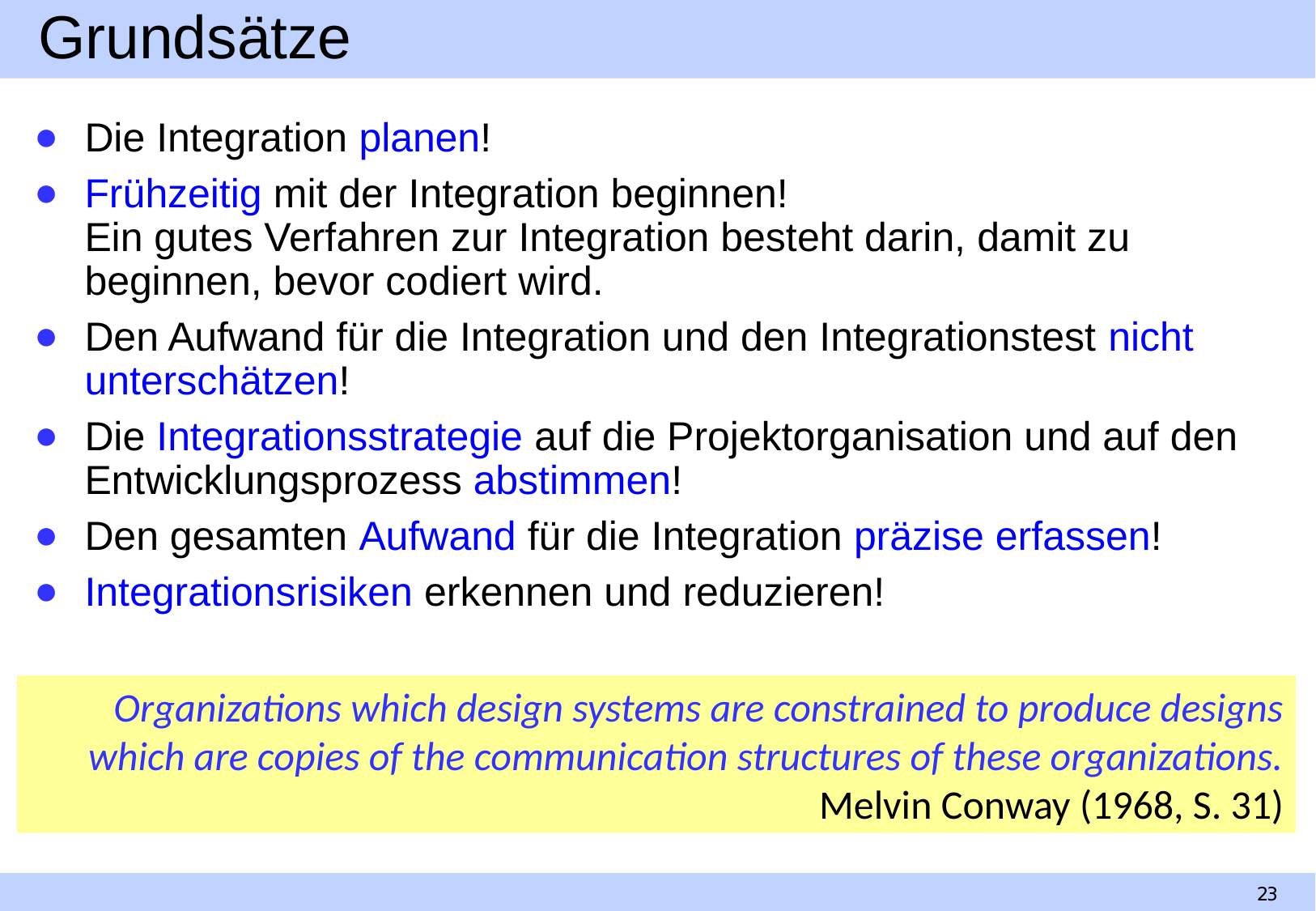

# Grundsätze
Die Integration planen!
Frühzeitig mit der Integration beginnen!
Ein gutes Verfahren zur Integration besteht darin, damit zu beginnen, bevor codiert wird.
Den Aufwand für die Integration und den Integrationstest nicht unterschätzen!
Die Integrationsstrategie auf die Projektorganisation und auf den Entwicklungsprozess abstimmen!
Den gesamten Aufwand für die Integration präzise erfassen!
Integrationsrisiken erkennen und reduzieren!
Organizations which design systems are constrained to produce designs which are copies of the communication structures of these organizations.
Melvin Conway (1968, S. 31)
23